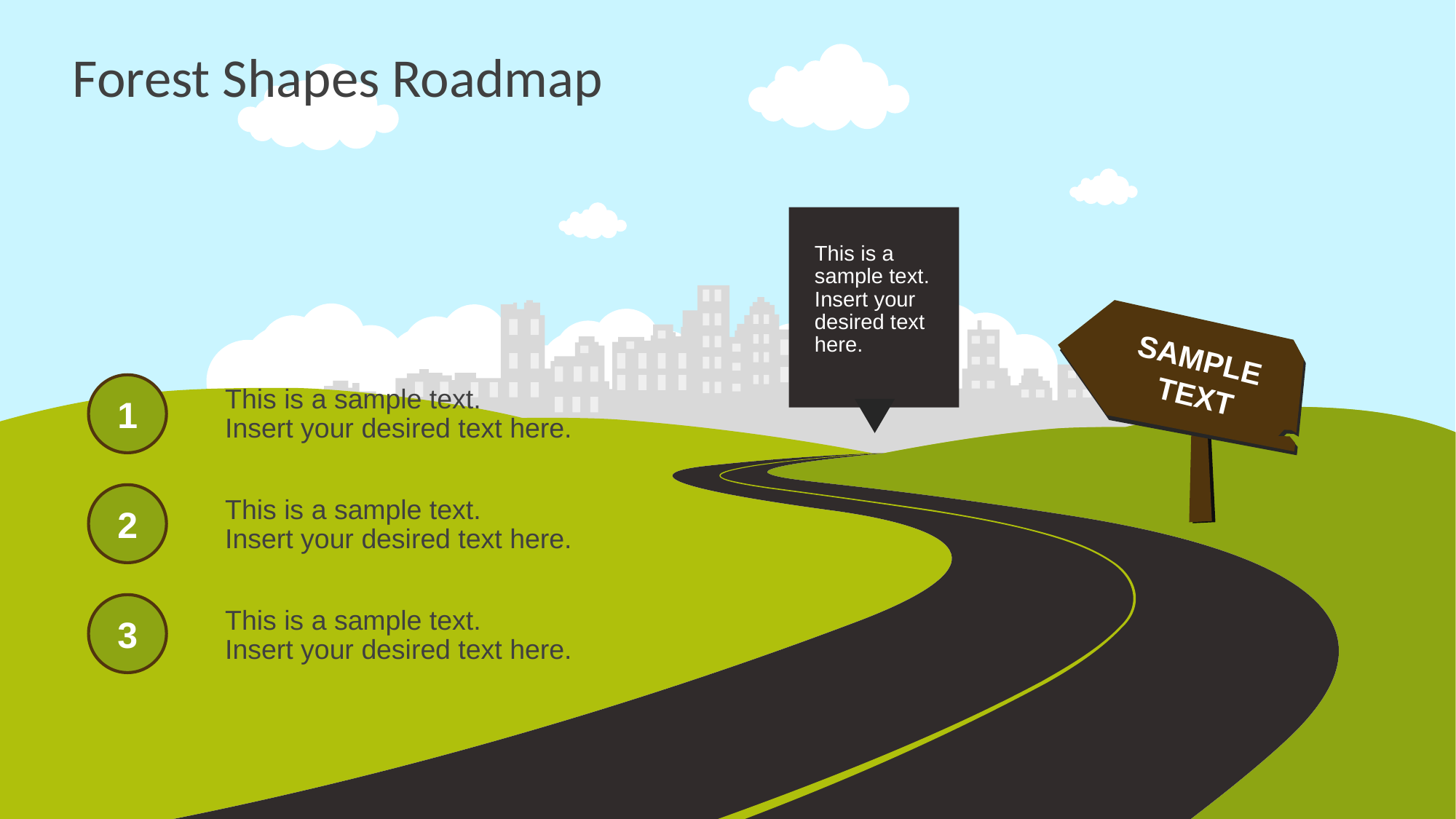

# Forest Shapes Roadmap

This is a sample text.
Insert your desired text here.

SAMPLE
TEXT

1

This is a sample text.
Insert your desired text here.

2
This is a sample text.
Insert your desired text here.
3
This is a sample text.
Insert your desired text here.